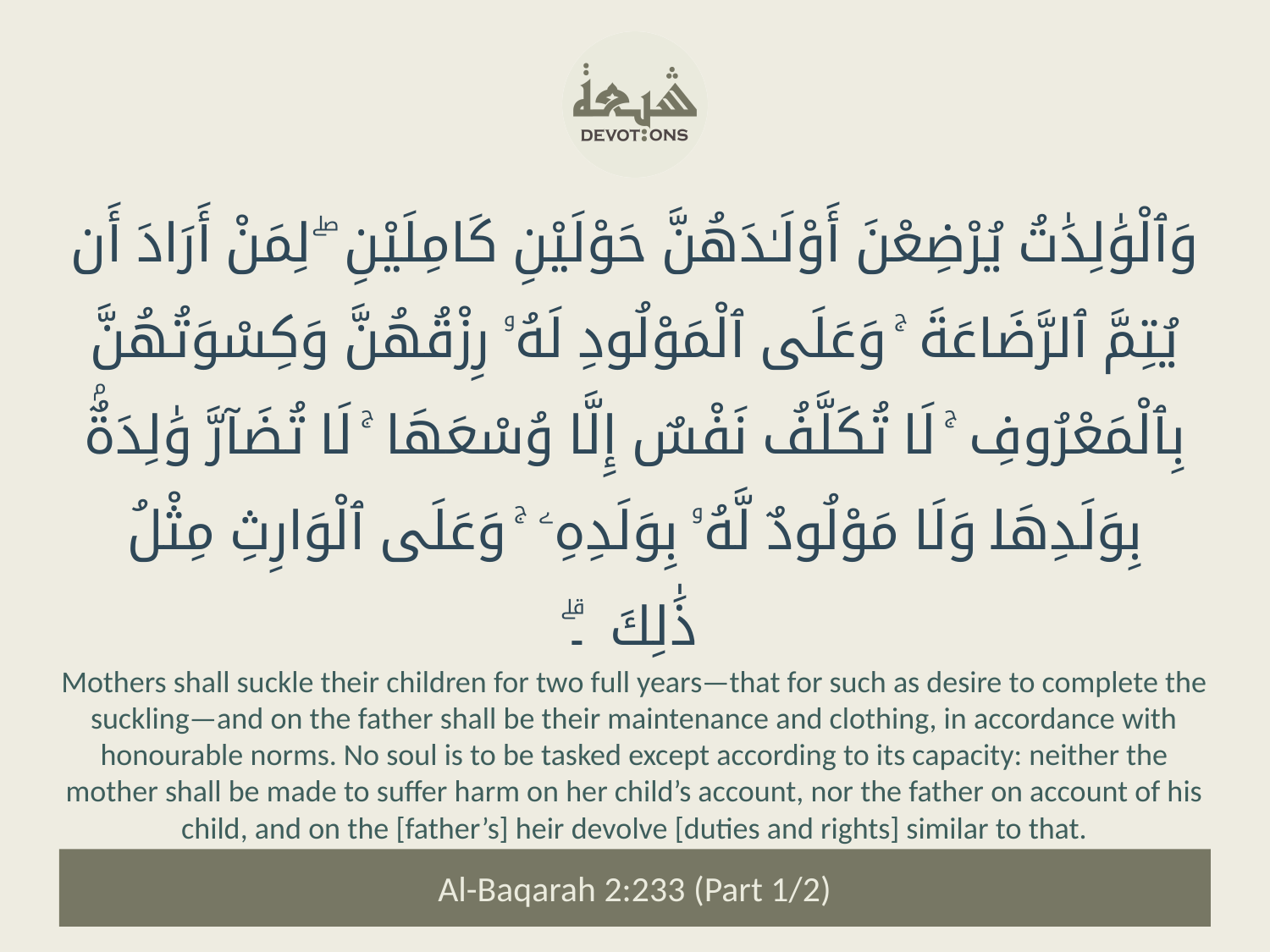

وَٱلْوَٰلِدَٰتُ يُرْضِعْنَ أَوْلَـٰدَهُنَّ حَوْلَيْنِ كَامِلَيْنِ ۖ لِمَنْ أَرَادَ أَن يُتِمَّ ٱلرَّضَاعَةَ ۚ وَعَلَى ٱلْمَوْلُودِ لَهُۥ رِزْقُهُنَّ وَكِسْوَتُهُنَّ بِٱلْمَعْرُوفِ ۚ لَا تُكَلَّفُ نَفْسٌ إِلَّا وُسْعَهَا ۚ لَا تُضَآرَّ وَٰلِدَةٌۢ بِوَلَدِهَا وَلَا مَوْلُودٌ لَّهُۥ بِوَلَدِهِۦ ۚ وَعَلَى ٱلْوَارِثِ مِثْلُ ذَٰلِكَ  ۔ۗ
Mothers shall suckle their children for two full years—that for such as desire to complete the suckling—and on the father shall be their maintenance and clothing, in accordance with honourable norms. No soul is to be tasked except according to its capacity: neither the mother shall be made to suffer harm on her child’s account, nor the father on account of his child, and on the [father’s] heir devolve [duties and rights] similar to that.
Al-Baqarah 2:233 (Part 1/2)